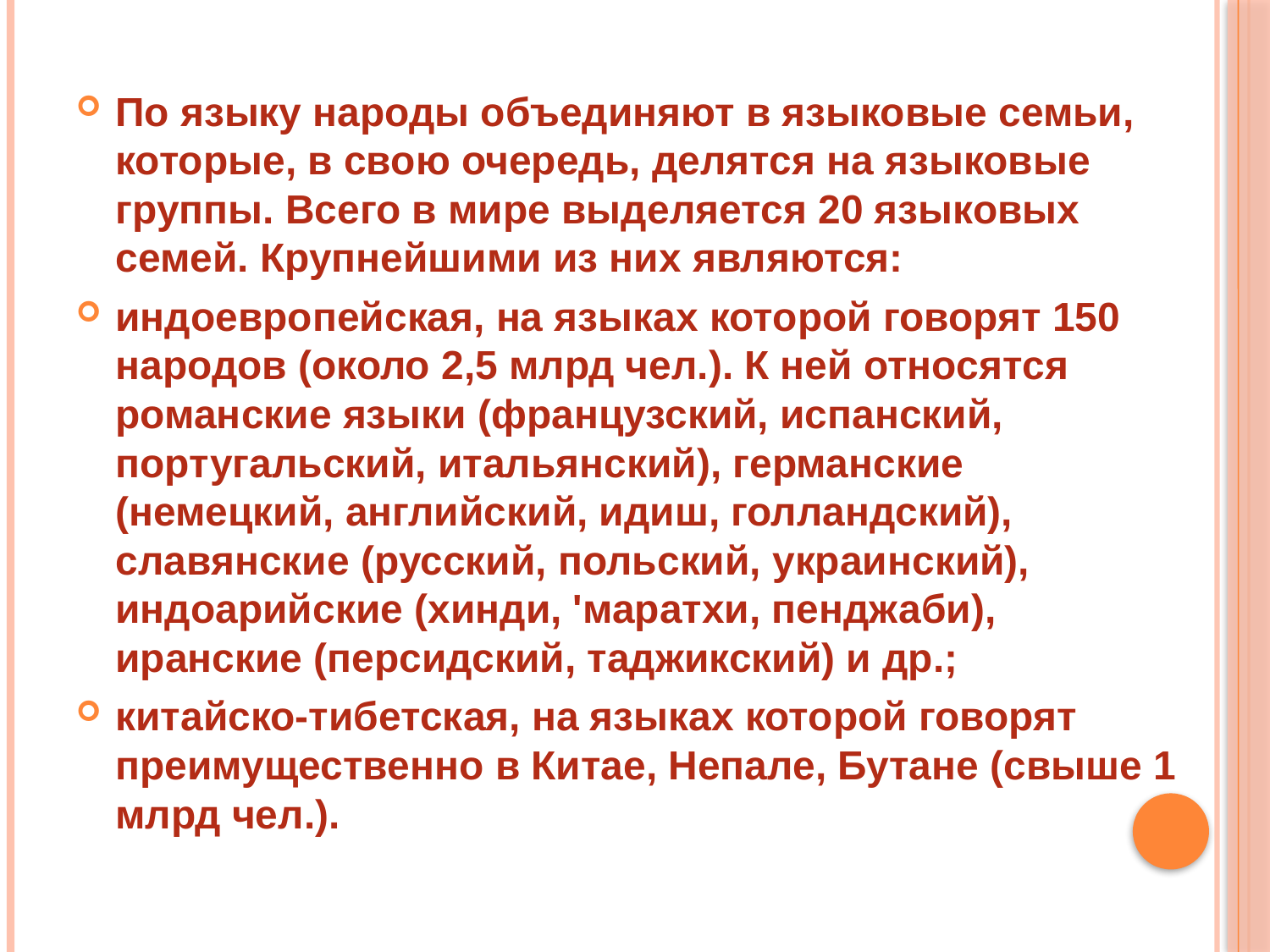

По языку народы объединяют в языковые семьи, которые, в свою очередь, делятся на языковые группы. Всего в мире выделяется 20 языковых семей. Крупнейшими из них являются:
индоевропейская, на языках которой говорят 150 народов (около 2,5 млрд чел.). К ней относятся романские языки (французский, испанский, португальский, итальянский), германские (немецкий, английский, идиш, голландский), славянские (русский, польский, украинский), индоарийские (хинди, 'маратхи, пенджаби), иранские (персидский, таджикский) и др.;
китайско-тибетская, на языках которой говорят преимущественно в Китае, Непале, Бутане (свыше 1 млрд чел.).